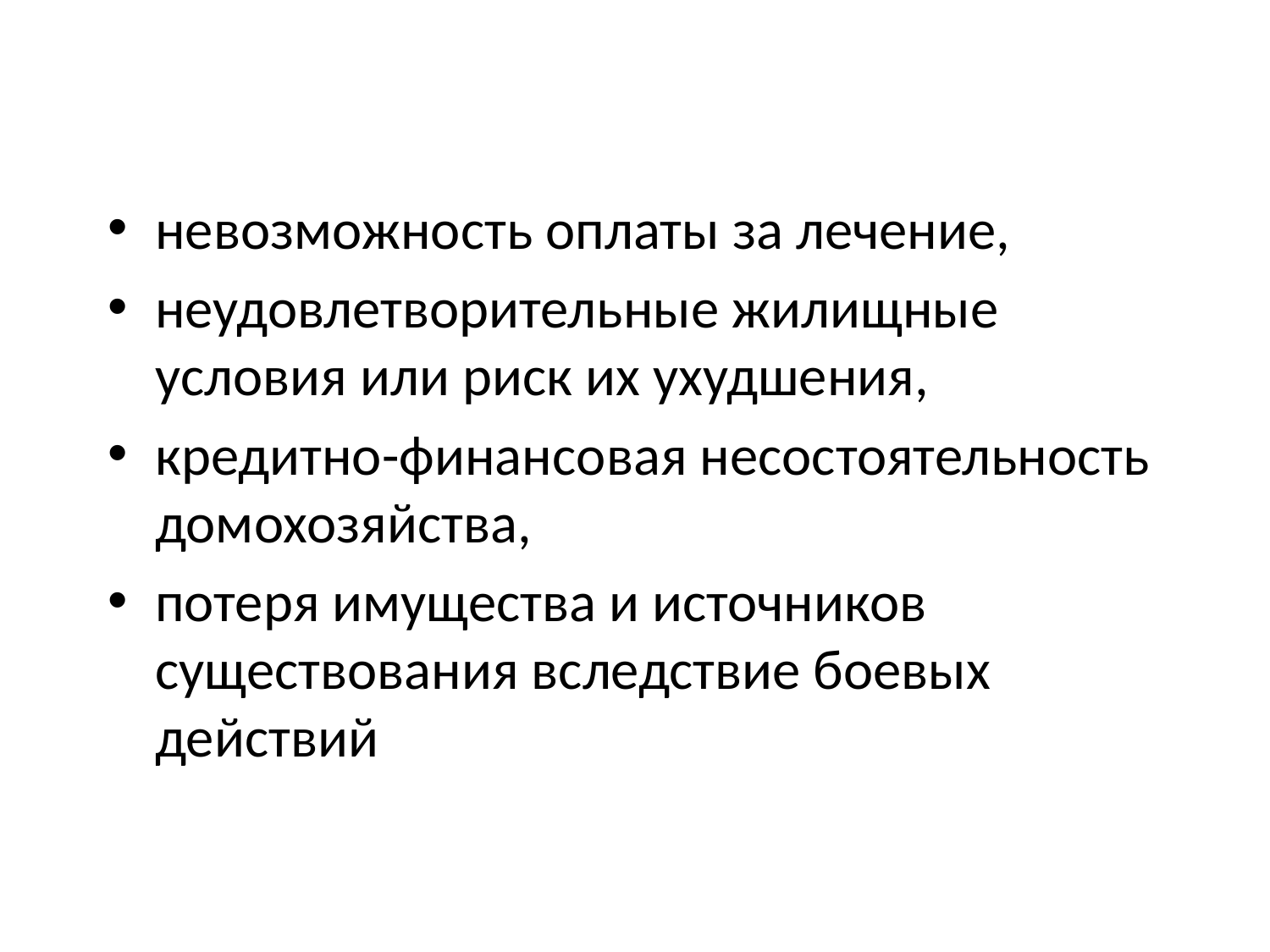

невозможность оплаты за лечение,
неудовлетворительные жилищные условия или риск их ухудшения,
кредитно-финансовая несостоятельность домохозяйства,
потеря имущества и источников существования вследствие боевых действий